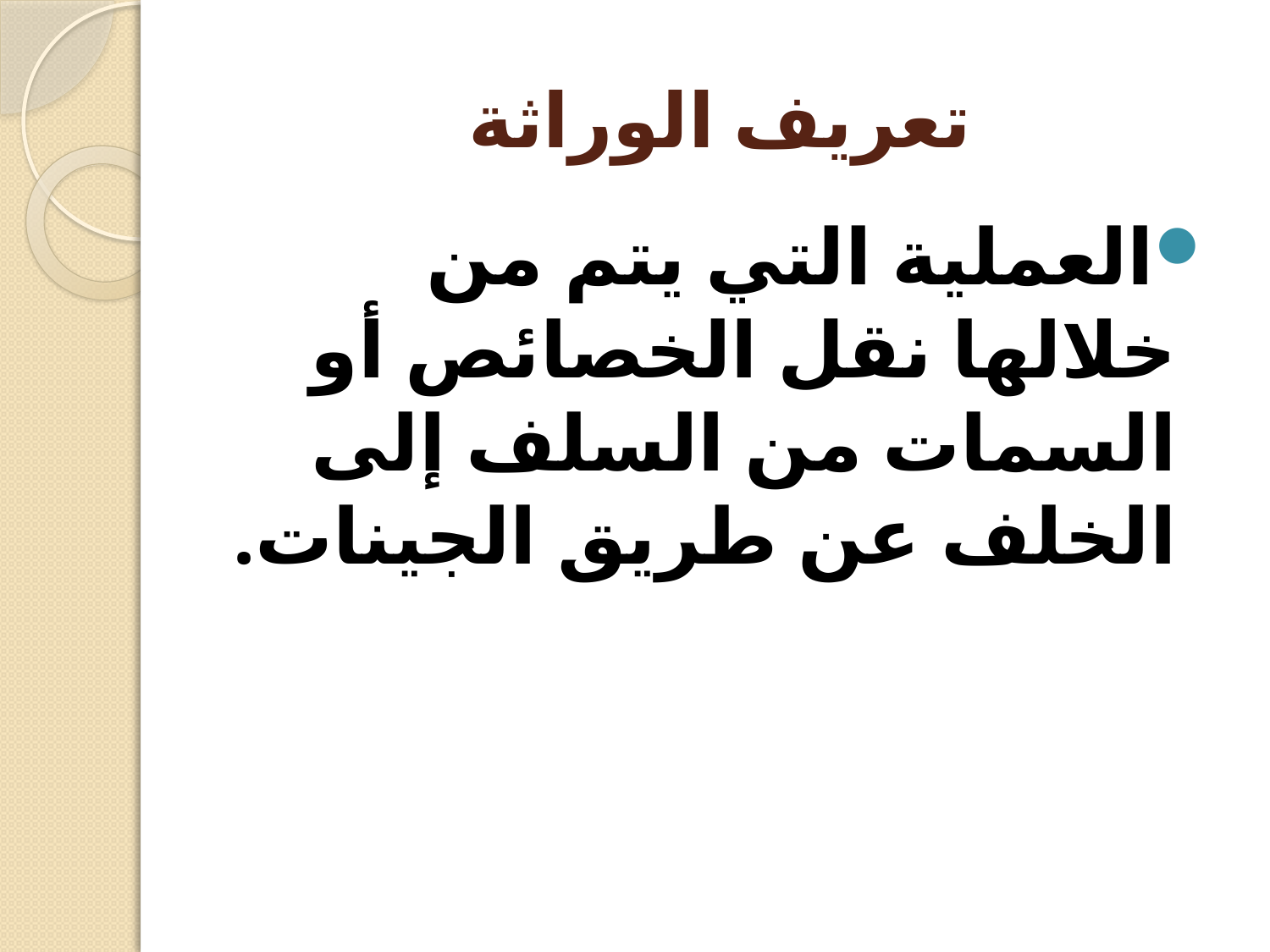

# تعريف الوراثة
العملية التي يتم من خلالها نقل الخصائص أو السمات من السلف إلى الخلف عن طريق الجينات.